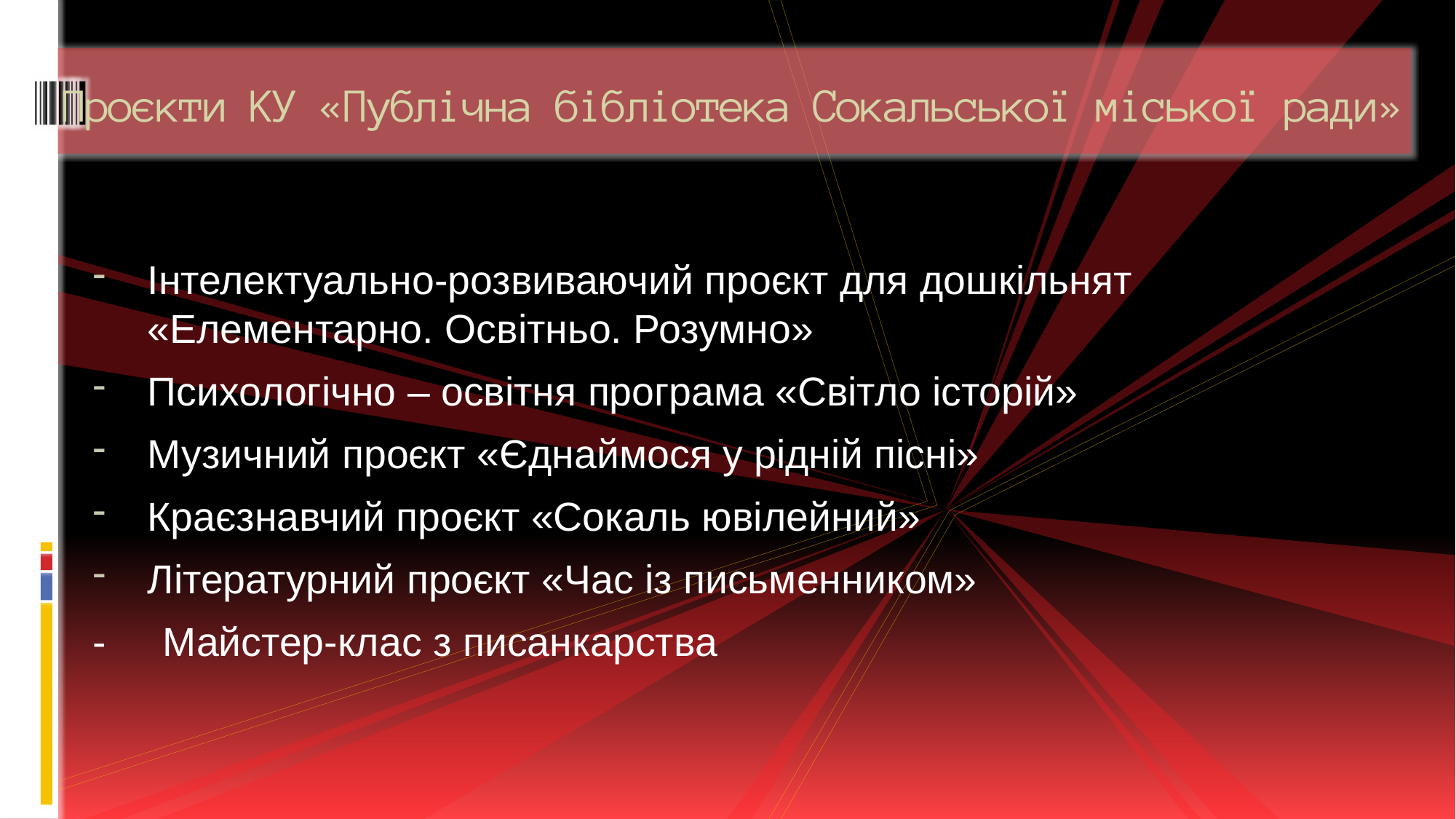

# Проєкти КУ «Публічна бібліотека Сокальської міської ради»
Інтелектуально-розвиваючий проєкт для дошкільнят «Елементарно. Освітньо. Розумно»
Психологічно – освітня програма «Світло історій»
Музичний проєкт «Єднаймося у рідній пісні»
Краєзнавчий проєкт «Сокаль ювілейний»
Літературний проєкт «Час із письменником»
-     Майстер-клас з писанкарства